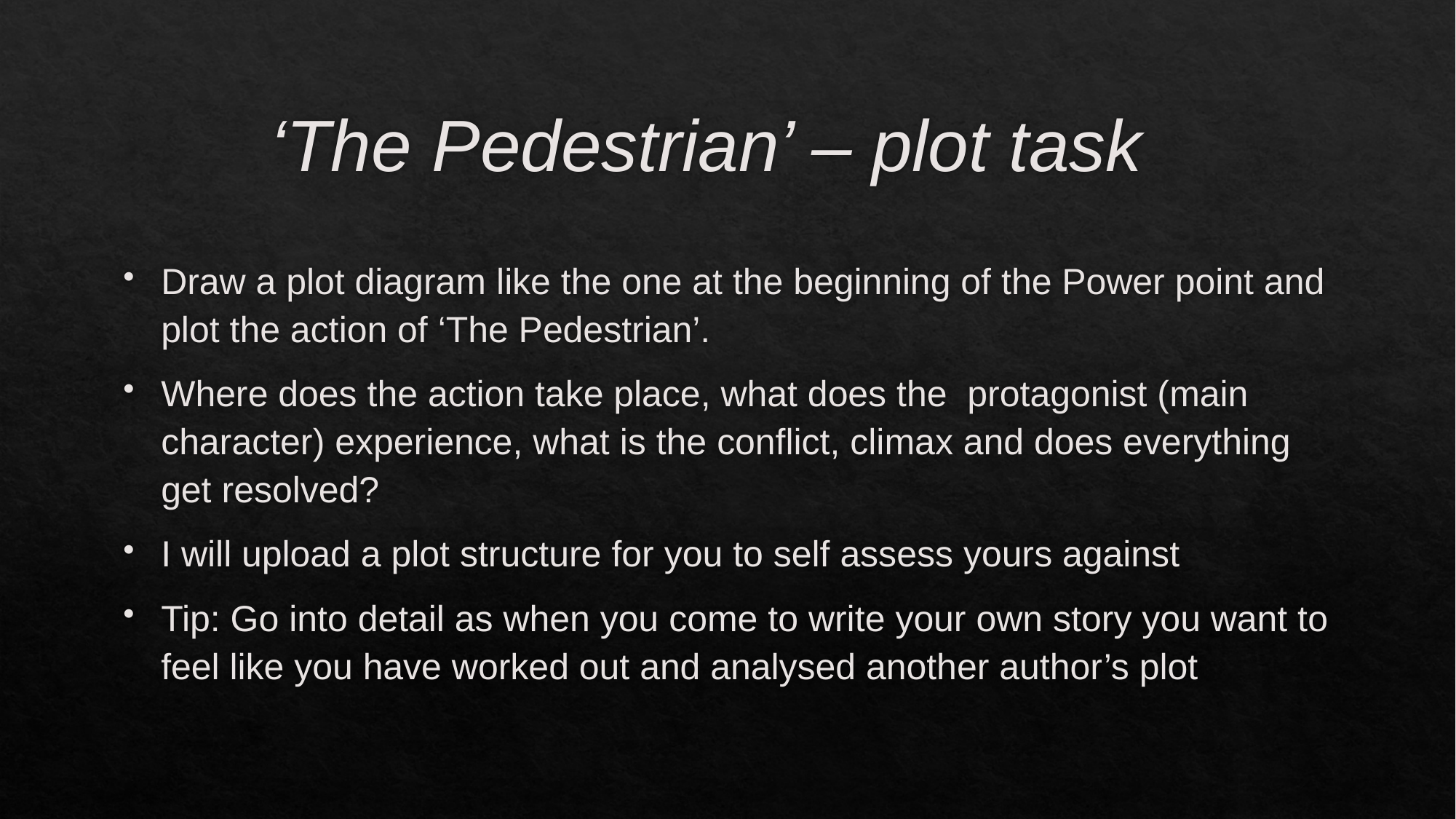

# ‘The Pedestrian’ – plot task
Draw a plot diagram like the one at the beginning of the Power point and plot the action of ‘The Pedestrian’.
Where does the action take place, what does the  protagonist (main character) experience, what is the conflict, climax and does everything get resolved?
I will upload a plot structure for you to self assess yours against
Tip: Go into detail as when you come to write your own story you want to feel like you have worked out and analysed another author’s plot